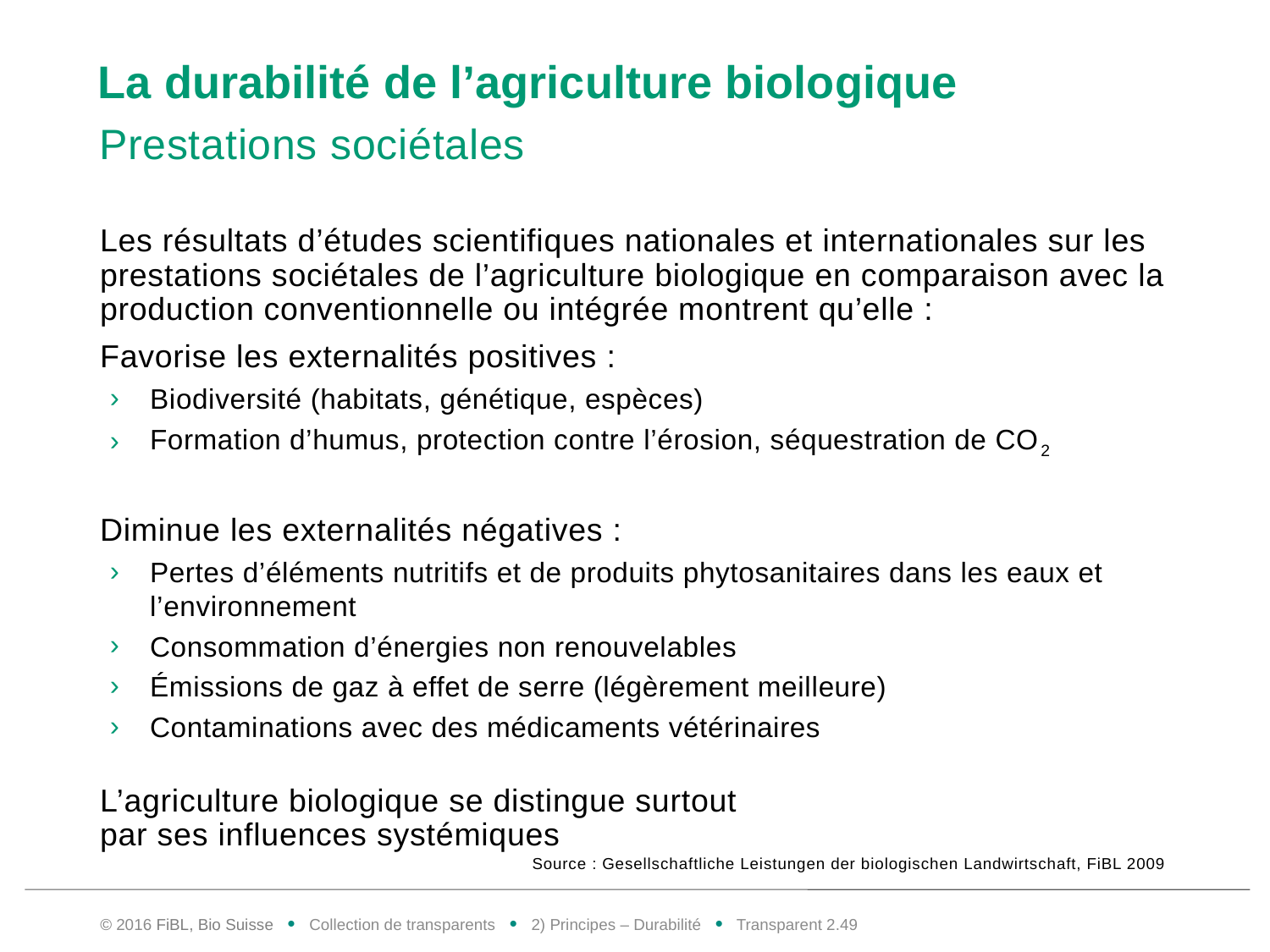

# La durabilité de l’agriculture biologique
Prestations sociétales
Les résultats d’études scientifiques nationales et internationales sur les prestations sociétales de l’agriculture biologique en comparaison avec la production conventionnelle ou intégrée montrent qu’elle :
Favorise les externalités positives :
Biodiversité (habitats, génétique, espèces)
Formation d’humus, protection contre l’érosion, séquestration de CO2

Diminue les externalités négatives :
Pertes d’éléments nutritifs et de produits phytosanitaires dans les eaux et l’environnement
Consommation d’énergies non renouvelables
Émissions de gaz à effet de serre (légèrement meilleure)
Contaminations avec des médicaments vétérinaires

L’agriculture biologique se distingue surtout
par ses influences systémiques
Source : Gesellschaftliche Leistungen der biologischen Landwirtschaft, FiBL 2009
© 2016 FiBL, Bio Suisse   •   Collection de transparents   •   2) Principes – Durabilité   •   Transparent 2.49